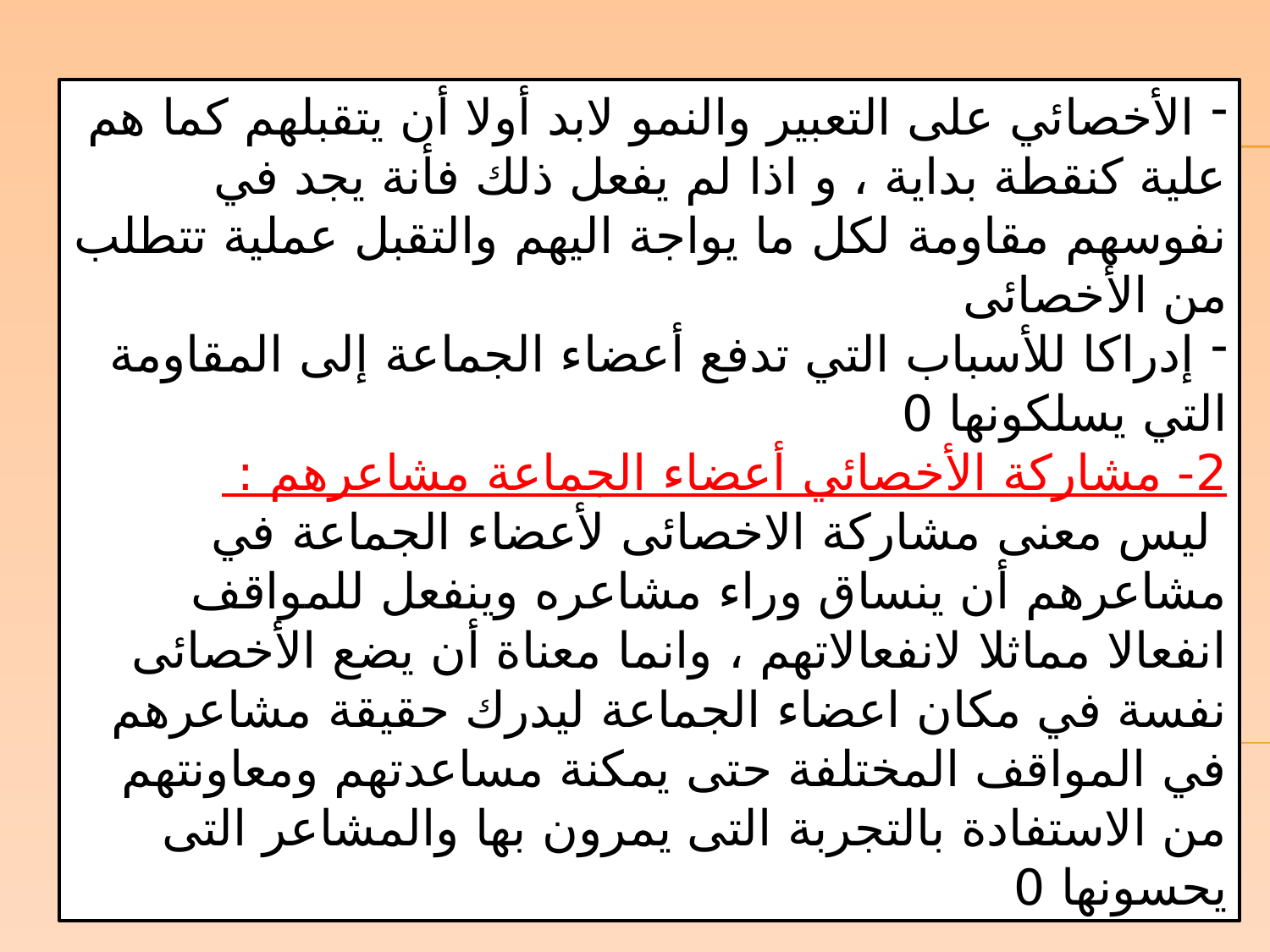

الأخصائي على التعبير والنمو لابد أولا أن يتقبلهم كما هم علية كنقطة بداية ، و اذا لم يفعل ذلك فأنة يجد في نفوسهم مقاومة لكل ما يواجة اليهم والتقبل عملية تتطلب من الأخصائى
 إدراكا للأسباب التي تدفع أعضاء الجماعة إلى المقاومة  التي يسلكونها 0
2- مشاركة الأخصائي أعضاء الجماعة مشاعرهم :
 ليس معنى مشاركة الاخصائى لأعضاء الجماعة في مشاعرهم أن ينساق وراء مشاعره وينفعل للمواقف انفعالا مماثلا لانفعالاتهم ، وانما معناة أن يضع الأخصائى نفسة في مكان اعضاء الجماعة ليدرك حقيقة مشاعرهم في المواقف المختلفة حتى يمكنة مساعدتهم ومعاونتهم من الاستفادة بالتجربة التى يمرون بها والمشاعر التى يحسونها 0